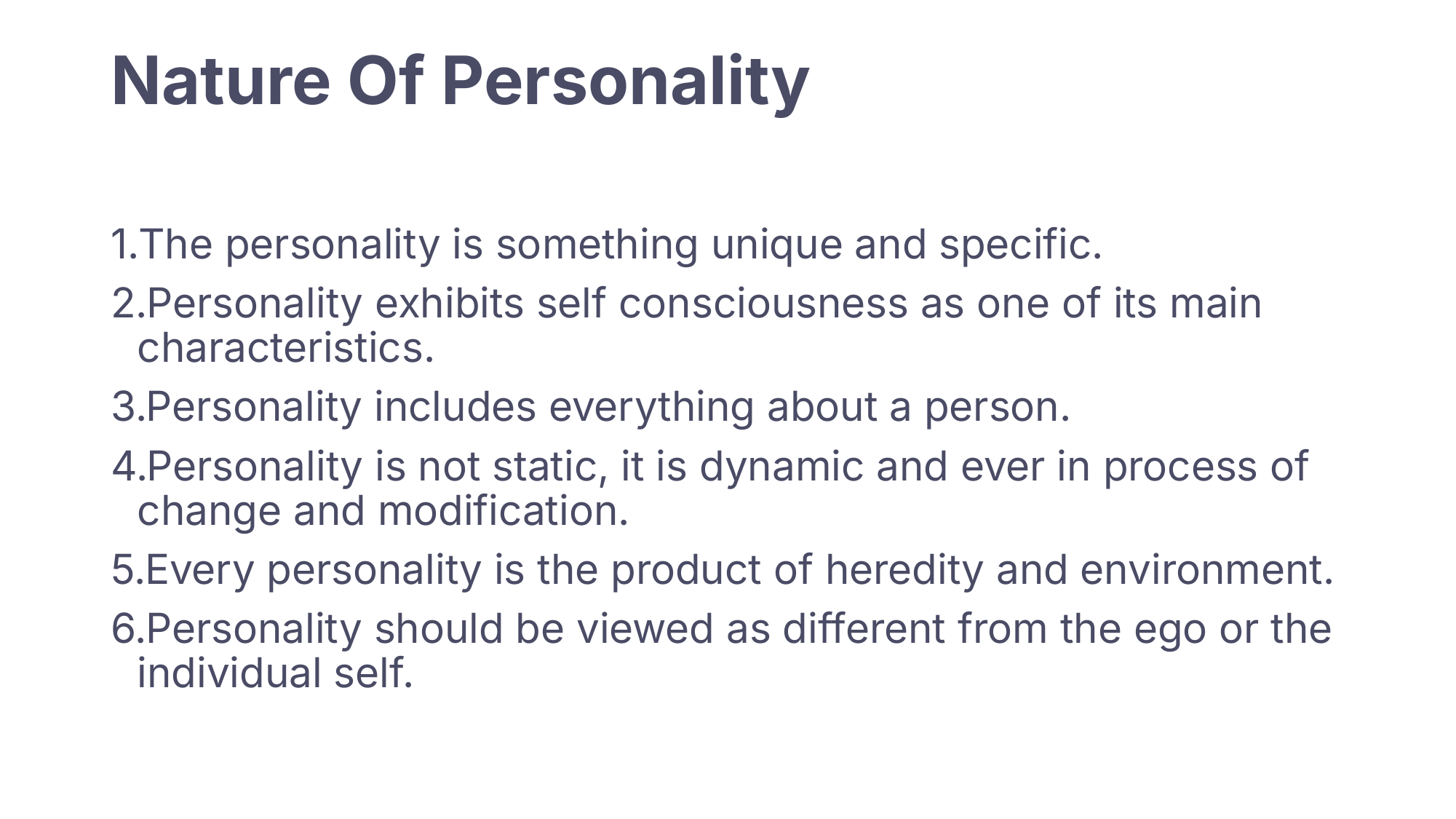

# Nature Of Personality
The personality is something unique and specific.
Personality exhibits self consciousness as one of its main characteristics.
Personality includes everything about a person.
Personality is not static, it is dynamic and ever in process of change and modification.
Every personality is the product of heredity and environment.
Personality should be viewed as different from the ego or the individual self.